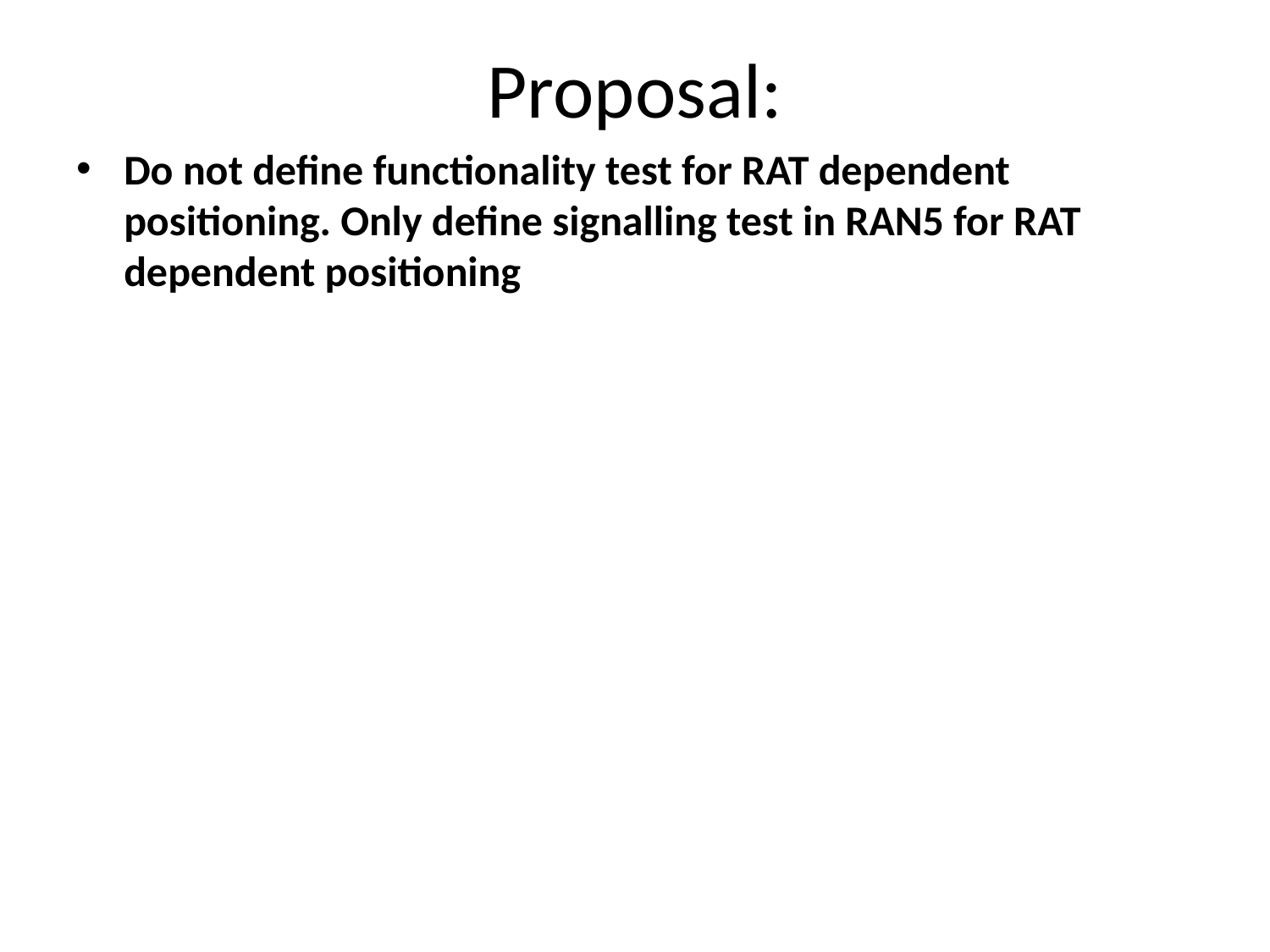

# Proposal:
Do not define functionality test for RAT dependent positioning. Only define signalling test in RAN5 for RAT dependent positioning